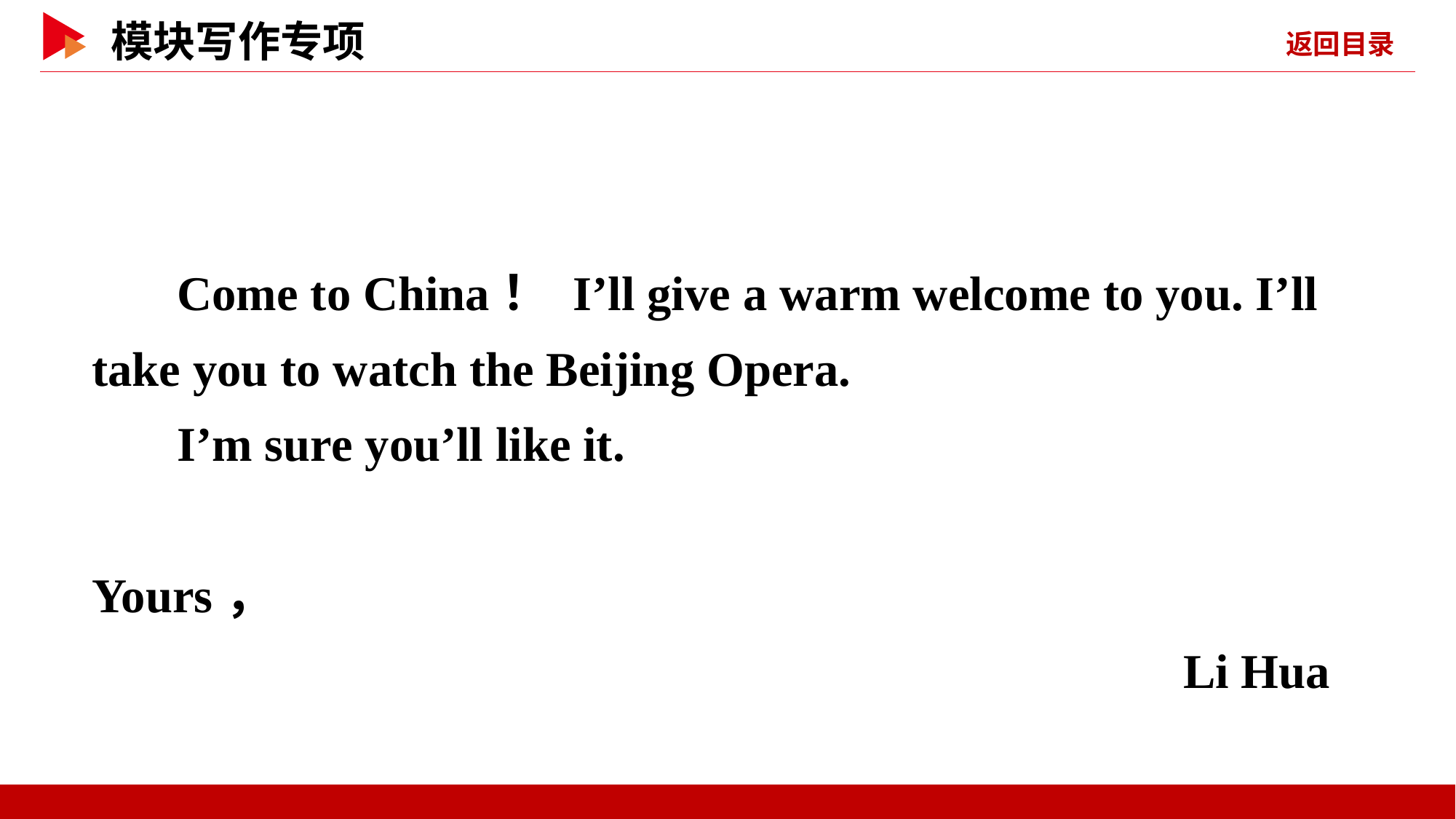

Come to China！ I’ll give a warm welcome to you. I’ll take you to watch the Beijing Opera.
       I’m sure you’ll like it.
										Yours，
										Li Hua